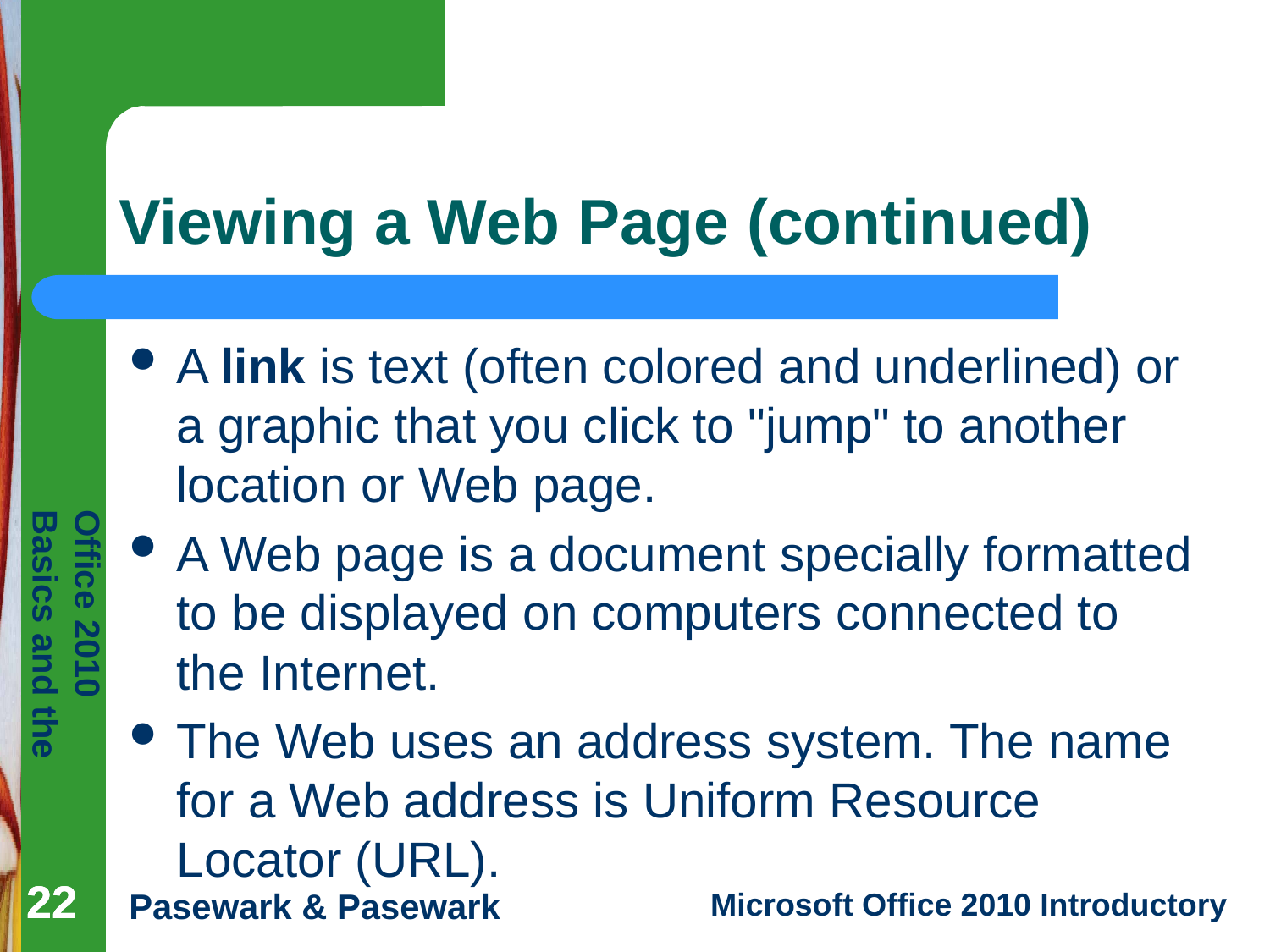

# Viewing a Web Page (continued)
A link is text (often colored and underlined) or a graphic that you click to "jump" to another location or Web page.
A Web page is a document specially formatted to be displayed on computers connected to the Internet.
The Web uses an address system. The name for a Web address is Uniform Resource Locator (URL).
22
22
22